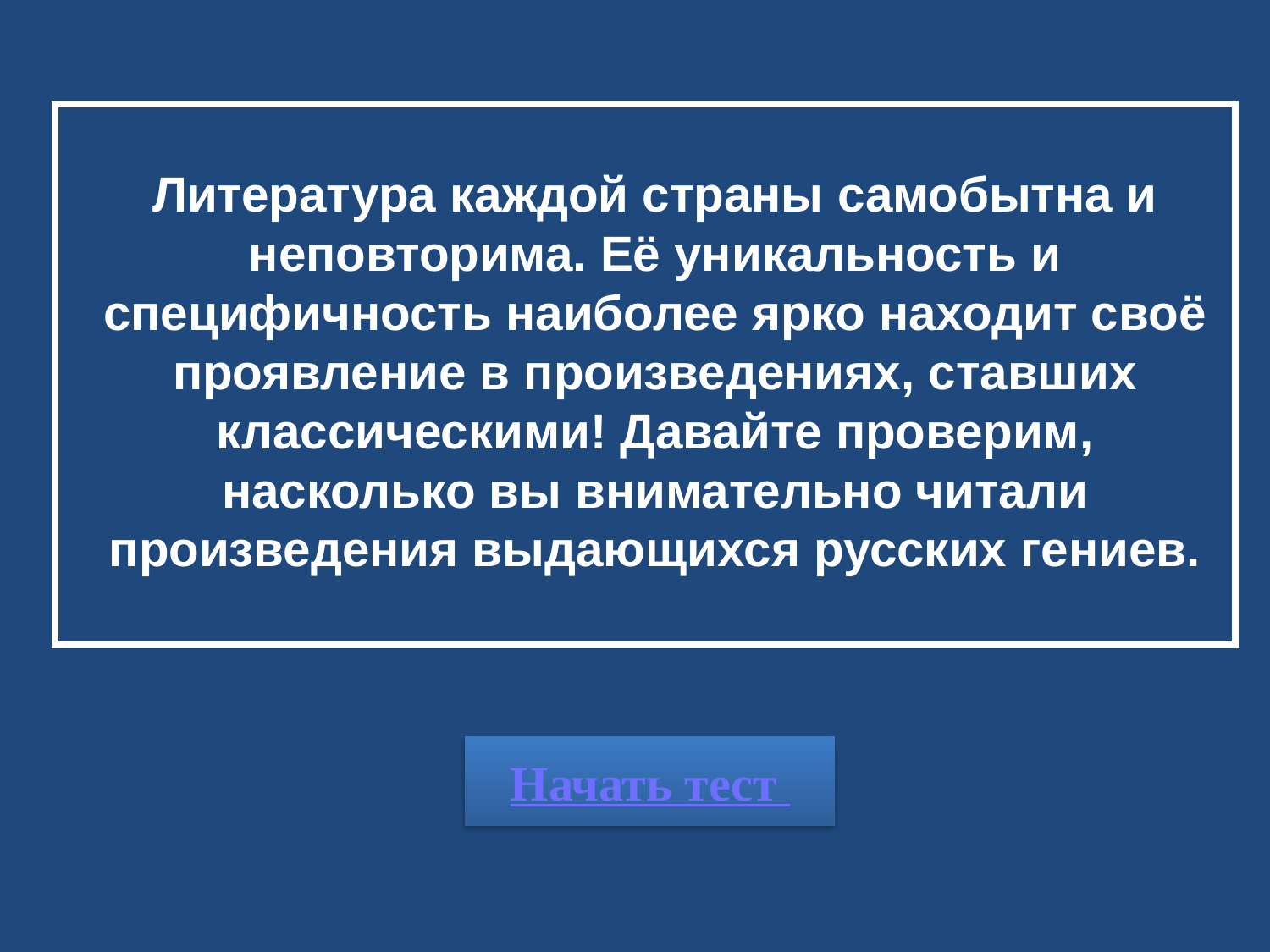

|  |
| --- |
Литература каждой страны самобытна и неповторима. Её уникальность и специфичность наиболее ярко находит своё проявление в произведениях, ставших классическими! Давайте проверим, насколько вы внимательно читали произведения выдающихся русских гениев.
Начать тест